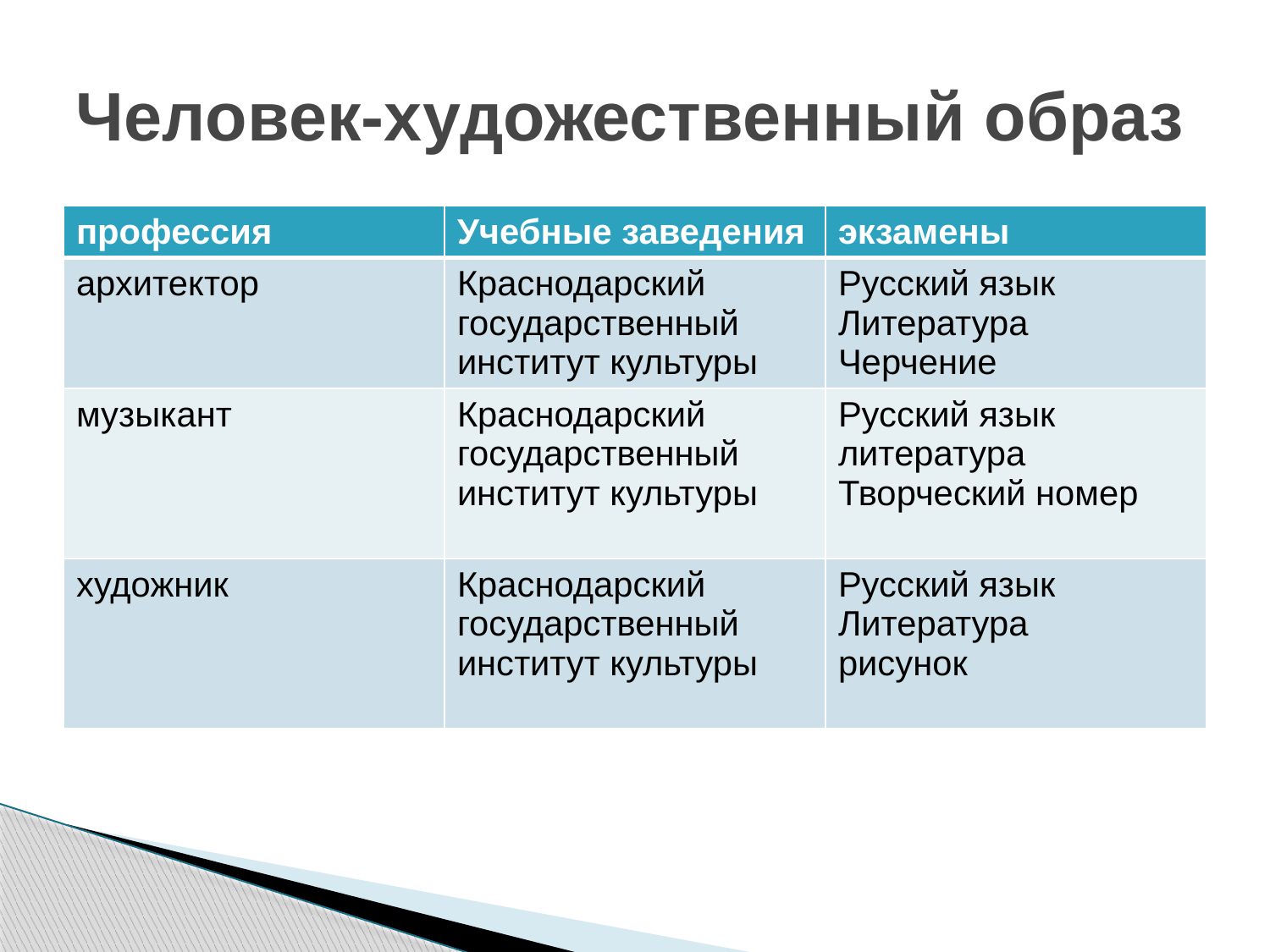

# Человек-художественный образ
| профессия | Учебные заведения | экзамены |
| --- | --- | --- |
| архитектор | Краснодарский государственный институт культуры | Русский язык Литература Черчение |
| музыкант | Краснодарский государственный институт культуры | Русский язык литература Творческий номер |
| художник | Краснодарский государственный институт культуры | Русский язык Литература рисунок |